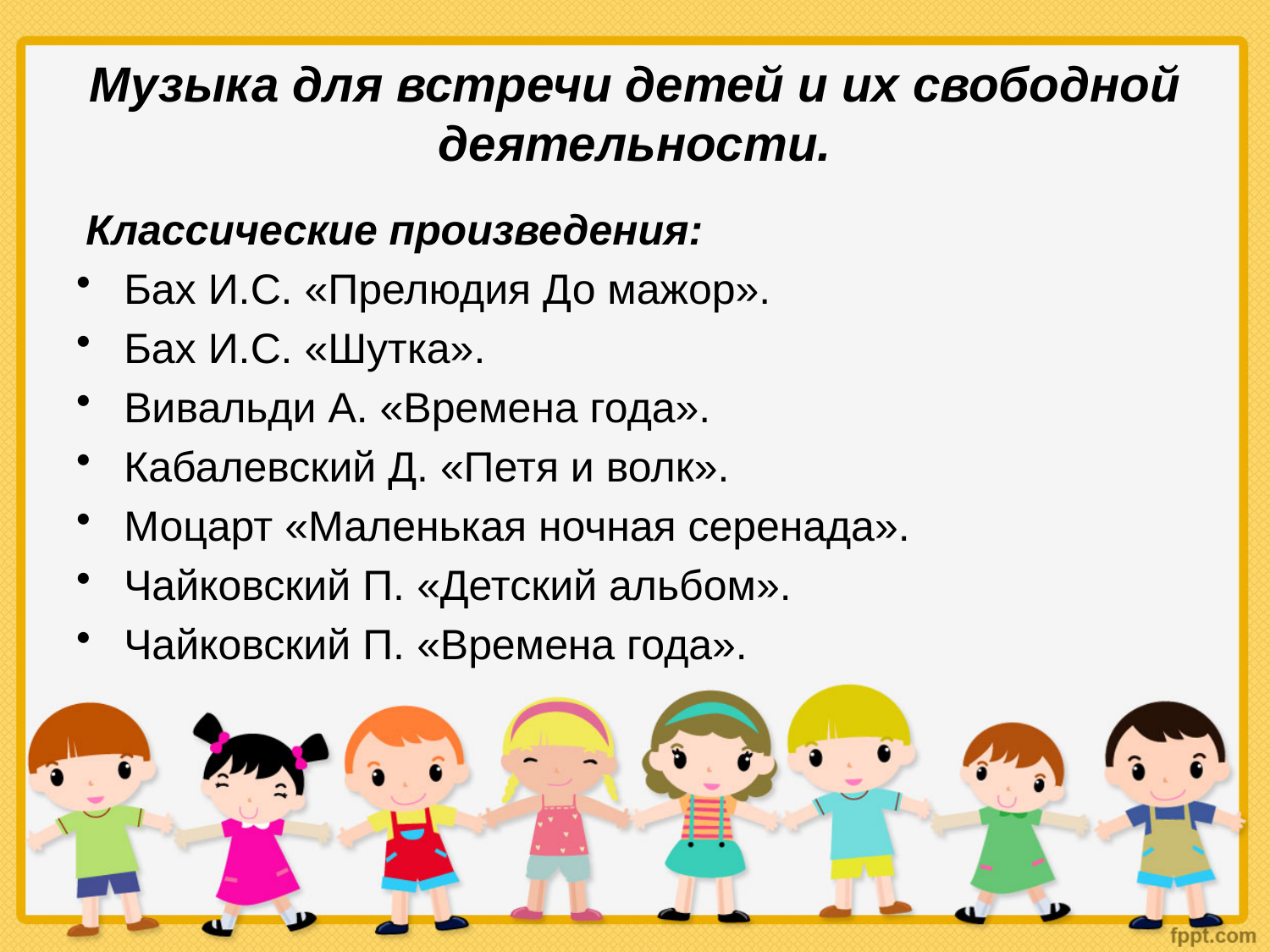

# Музыка для встречи детей и их свободной деятельности.
 Классические произведения:
Бах И.С. «Прелюдия До мажор».
Бах И.С. «Шутка».
Вивальди А. «Времена года».
Кабалевский Д. «Петя и волк».
Моцарт «Маленькая ночная серенада».
Чайковский П. «Детский альбом».
Чайковский П. «Времена года».
Prezentacii.com